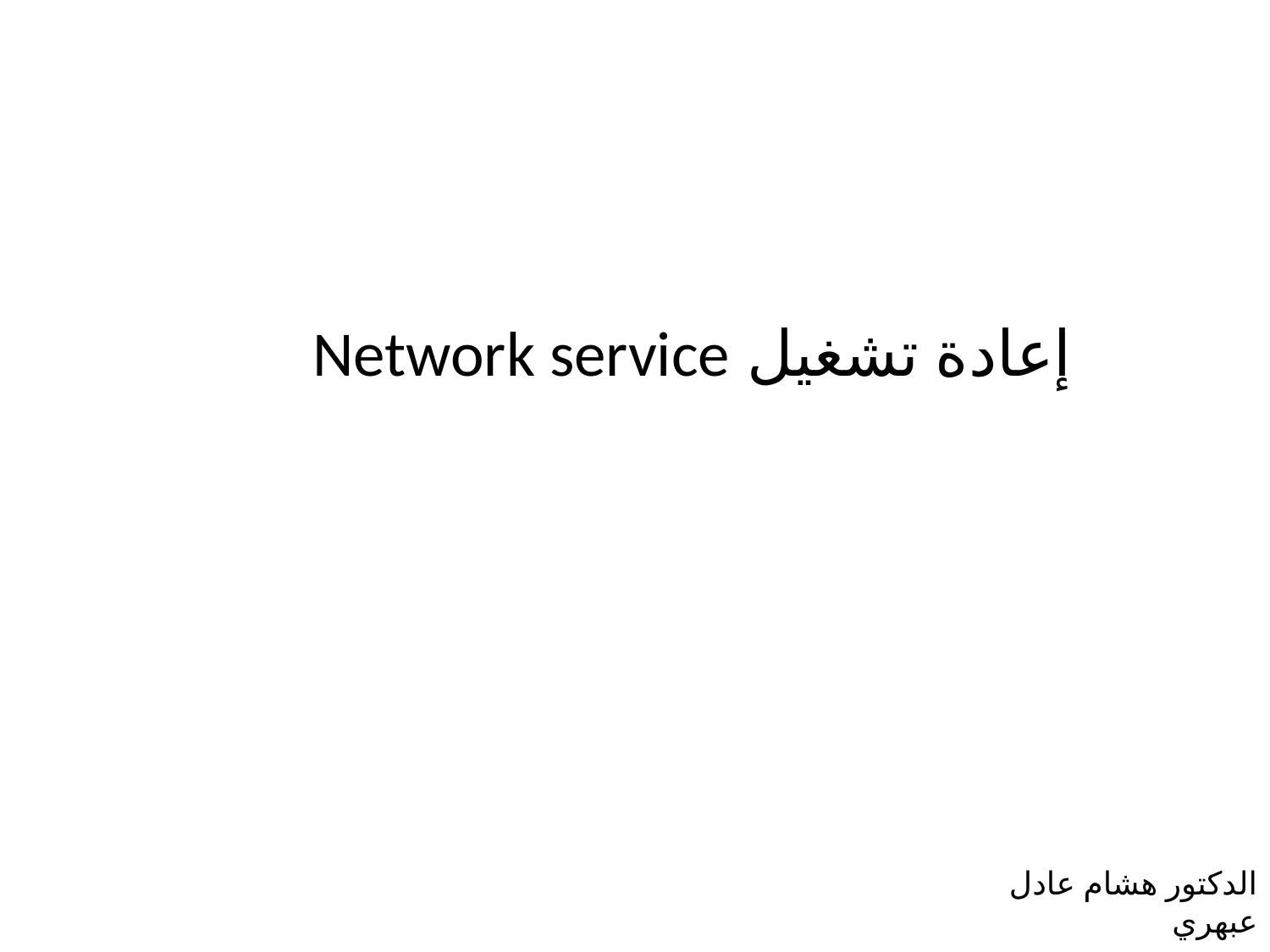

إعادة تشغيل Network service
الدكتور هشام عادل عبهري